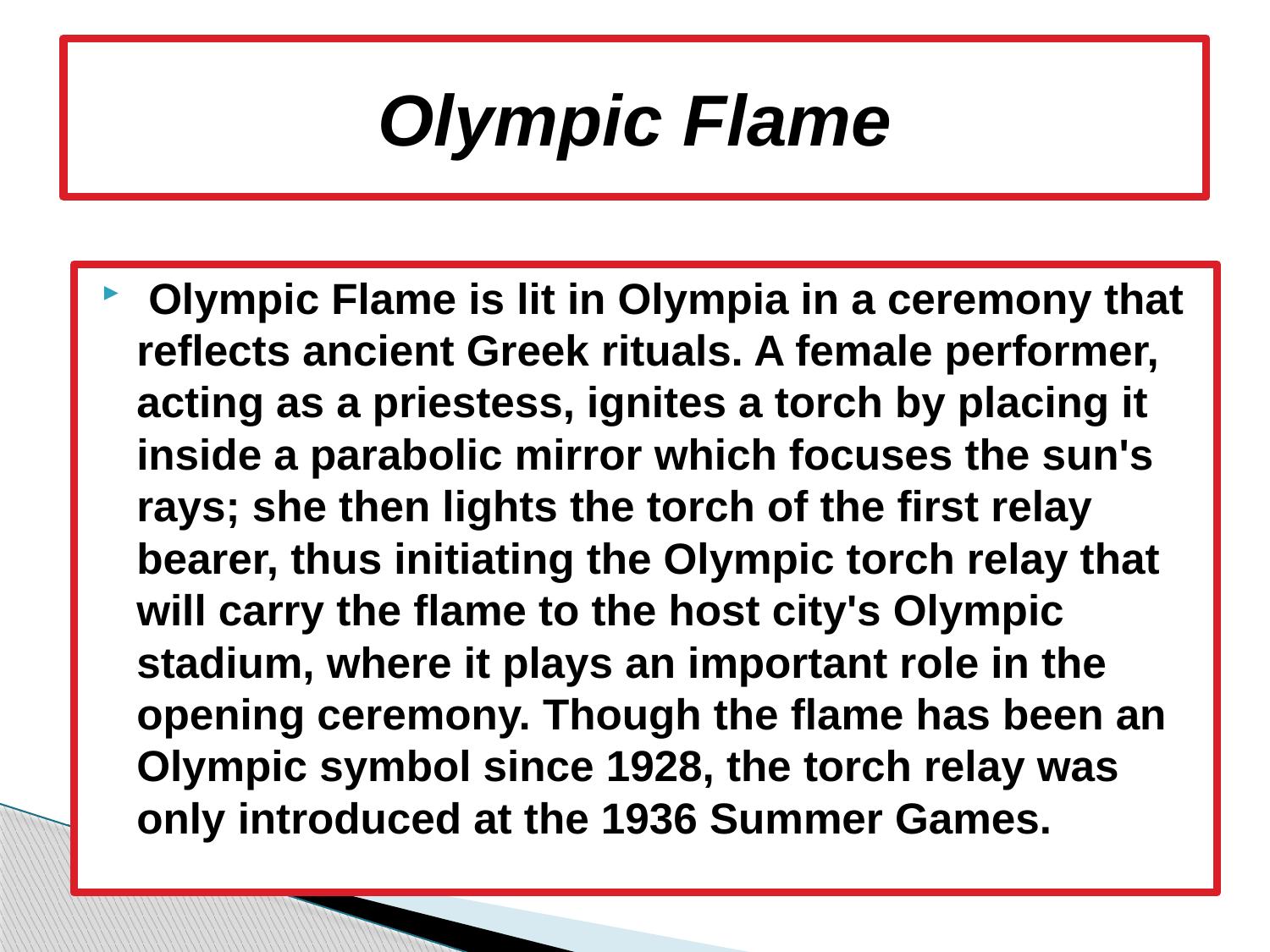

# Olympic Flame
 Olympic Flame is lit in Olympia in a ceremony that reflects ancient Greek rituals. A female performer, acting as a priestess, ignites a torch by placing it inside a parabolic mirror which focuses the sun's rays; she then lights the torch of the first relay bearer, thus initiating the Olympic torch relay that will carry the flame to the host city's Olympic stadium, where it plays an important role in the opening ceremony. Though the flame has been an Olympic symbol since 1928, the torch relay was only introduced at the 1936 Summer Games.